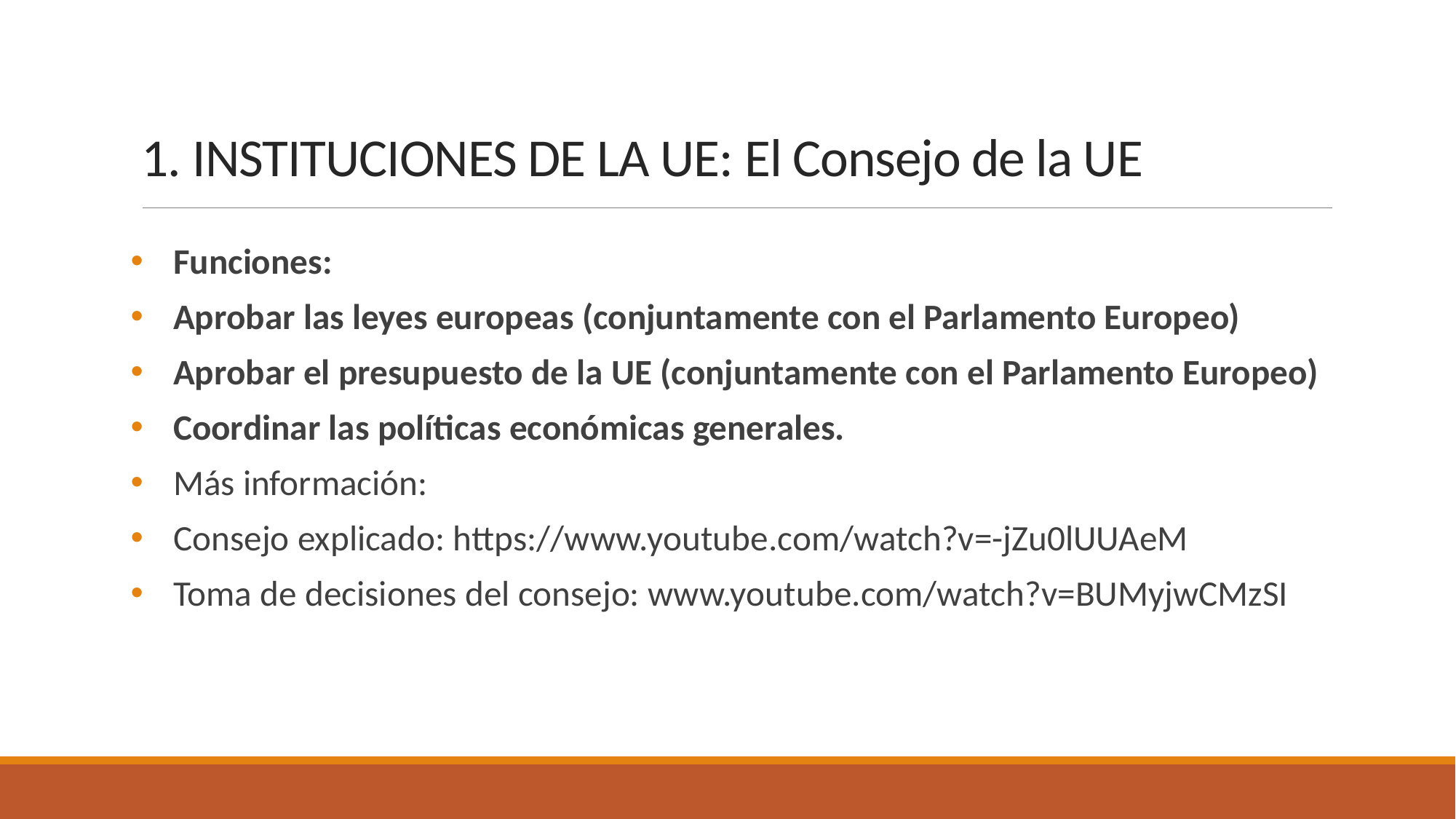

1. INSTITUCIONES DE LA UE: El Consejo de la UE
Funciones:
Aprobar las leyes europeas (conjuntamente con el Parlamento Europeo)
Aprobar el presupuesto de la UE (conjuntamente con el Parlamento Europeo)
Coordinar las políticas económicas generales.
Más información:
Consejo explicado: https://www.youtube.com/watch?v=-jZu0lUUAeM
Toma de decisiones del consejo: www.youtube.com/watch?v=BUMyjwCMzSI